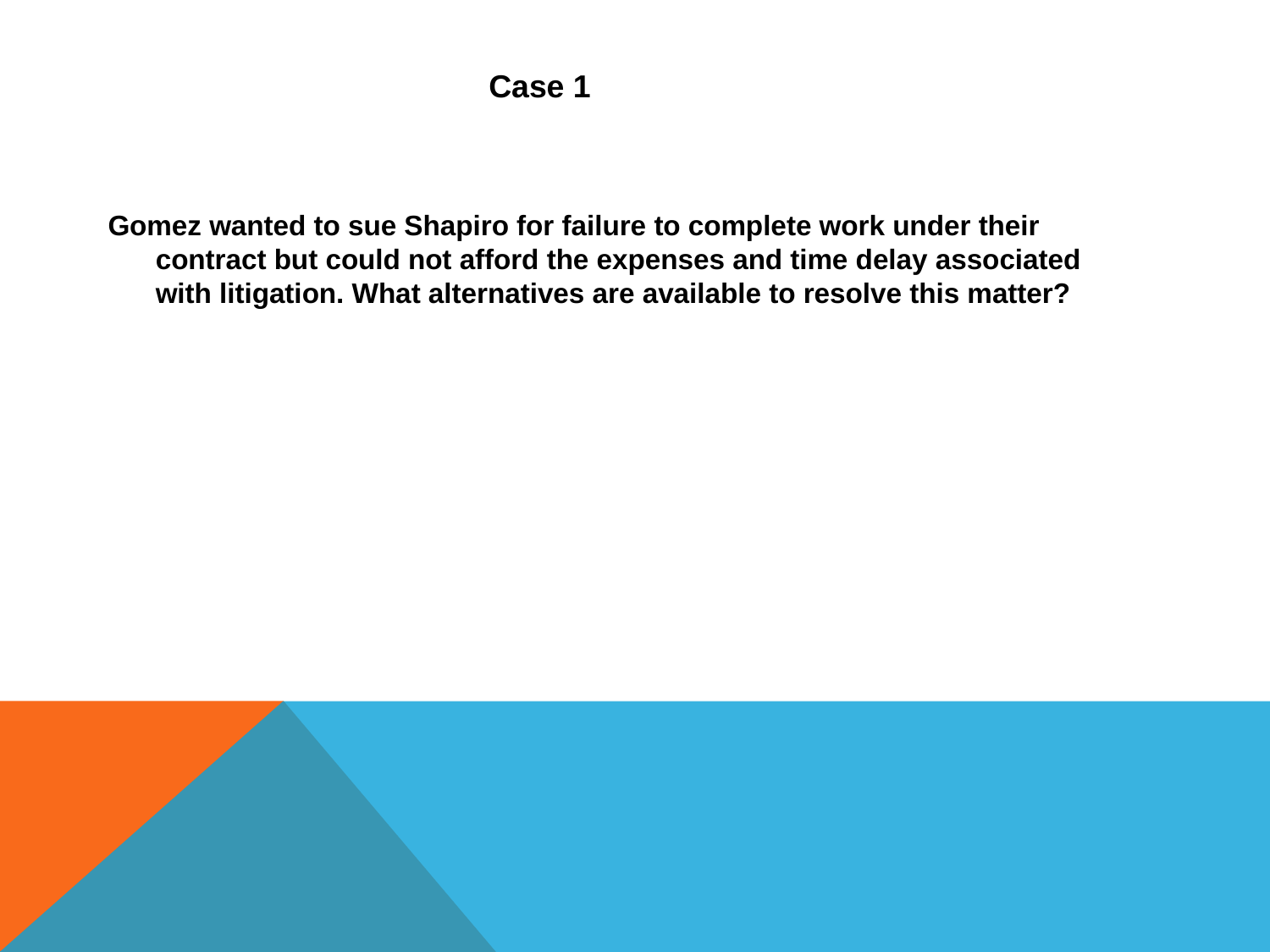

Case 1
Gomez wanted to sue Shapiro for failure to complete work under their contract but could not afford the expenses and time delay associated with litigation. What alternatives are available to resolve this matter?